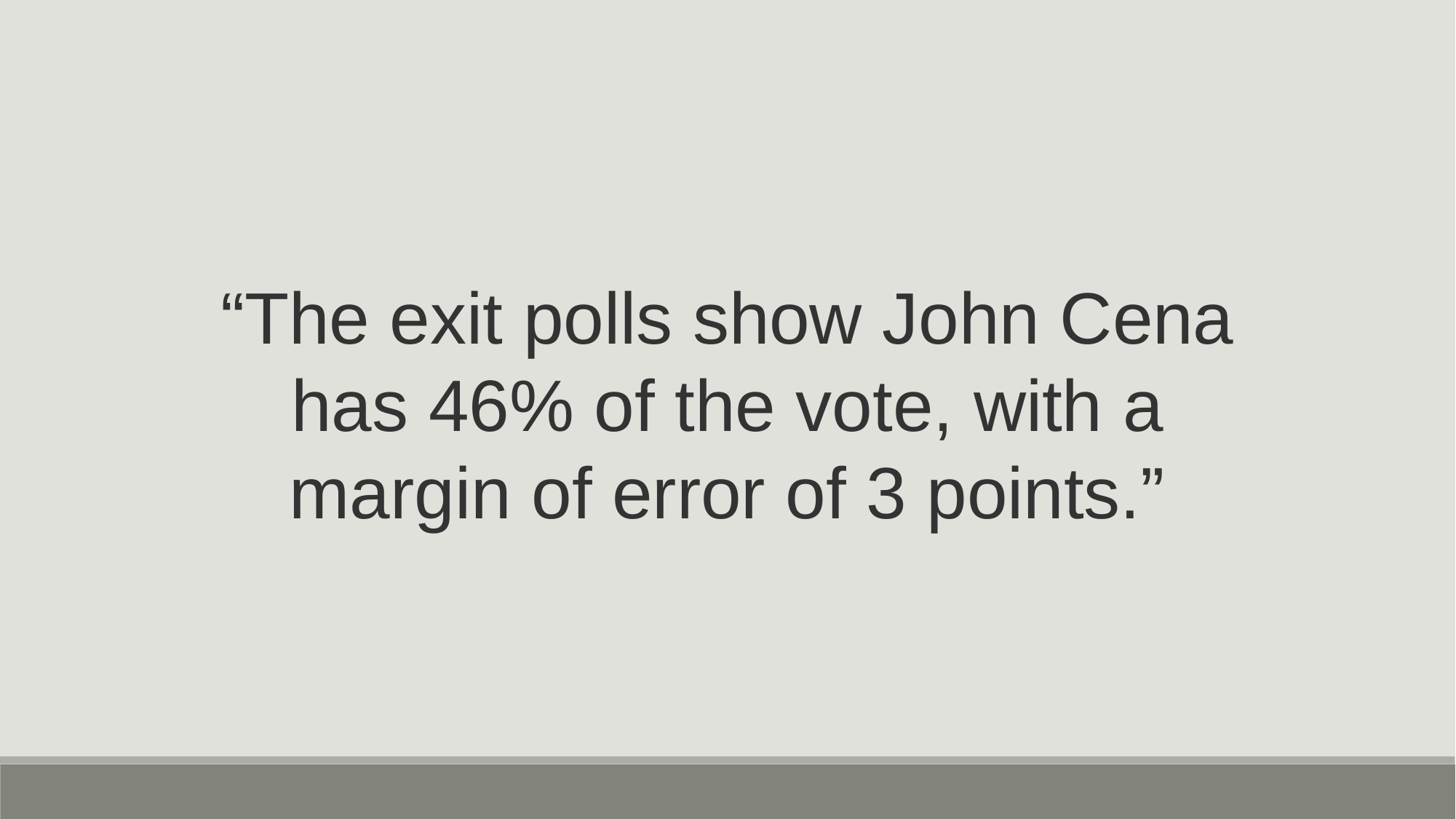

“The exit polls show John Cena has 46% of the vote, with a margin of error of 3 points.”